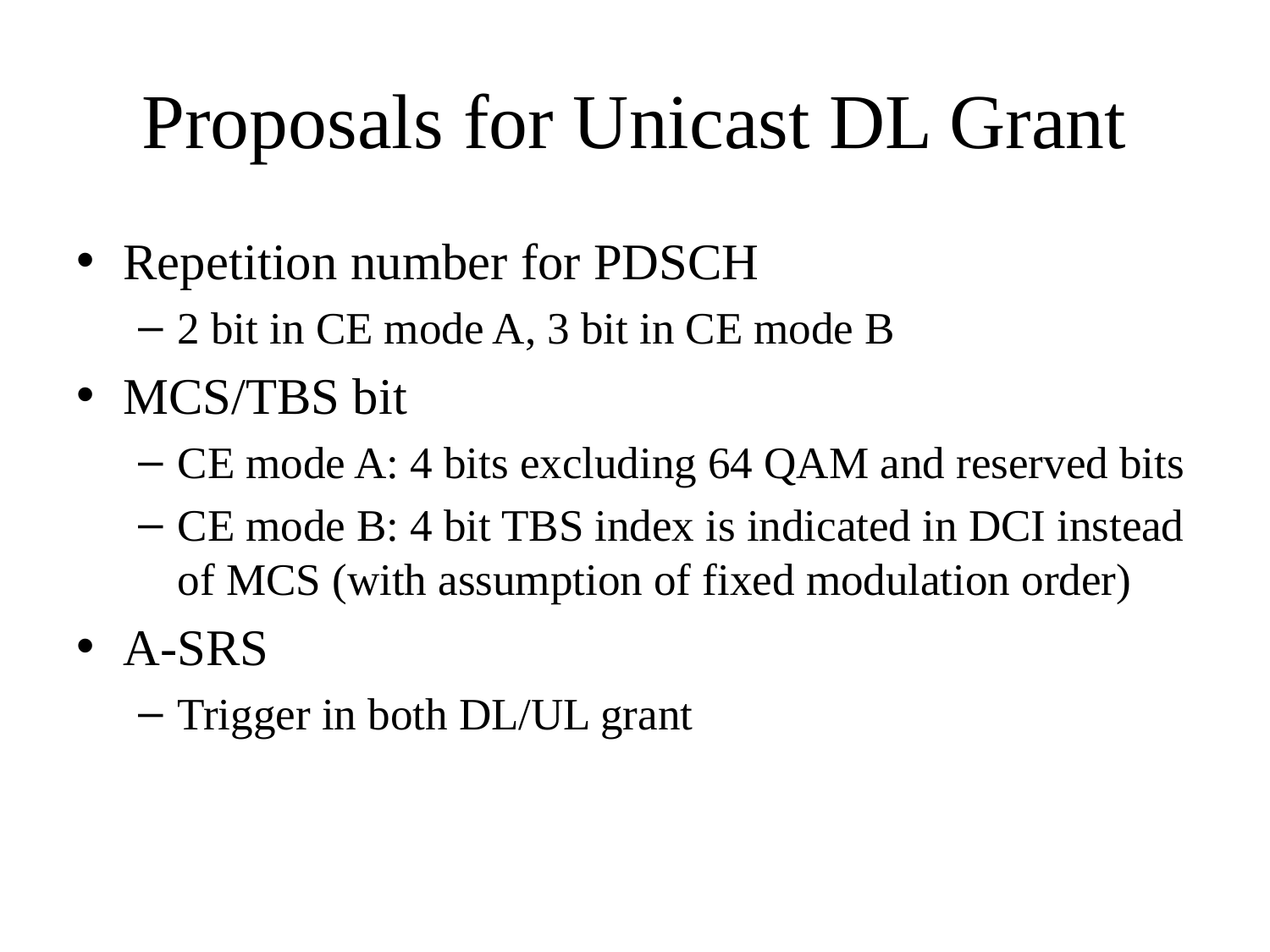

# Proposals for Unicast DL Grant
Repetition number for PDSCH
2 bit in CE mode A, 3 bit in CE mode B
MCS/TBS bit
CE mode A: 4 bits excluding 64 QAM and reserved bits
CE mode B: 4 bit TBS index is indicated in DCI instead of MCS (with assumption of fixed modulation order)
A-SRS
Trigger in both DL/UL grant